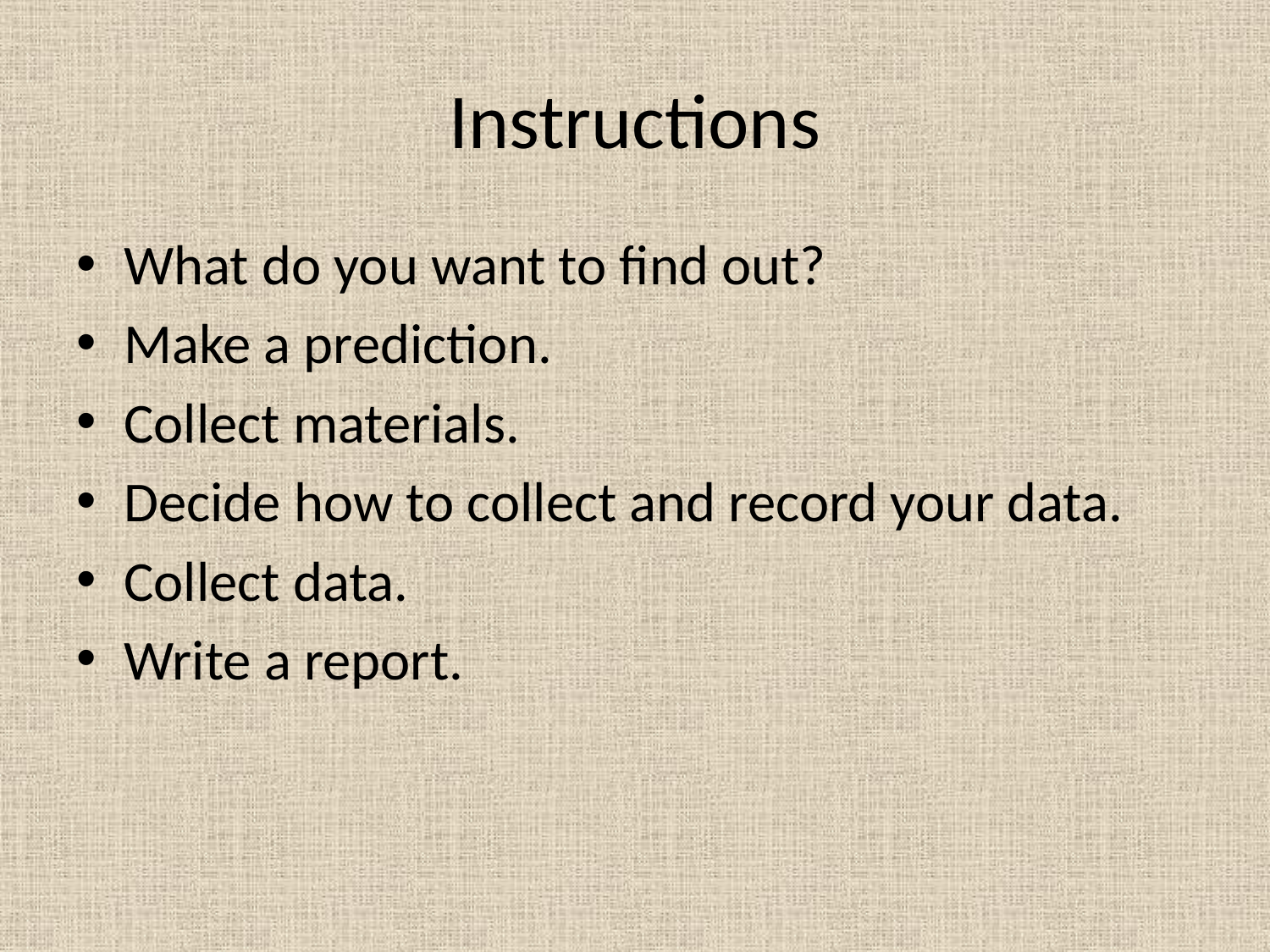

# Instructions
What do you want to find out?
Make a prediction.
Collect materials.
Decide how to collect and record your data.
Collect data.
Write a report.